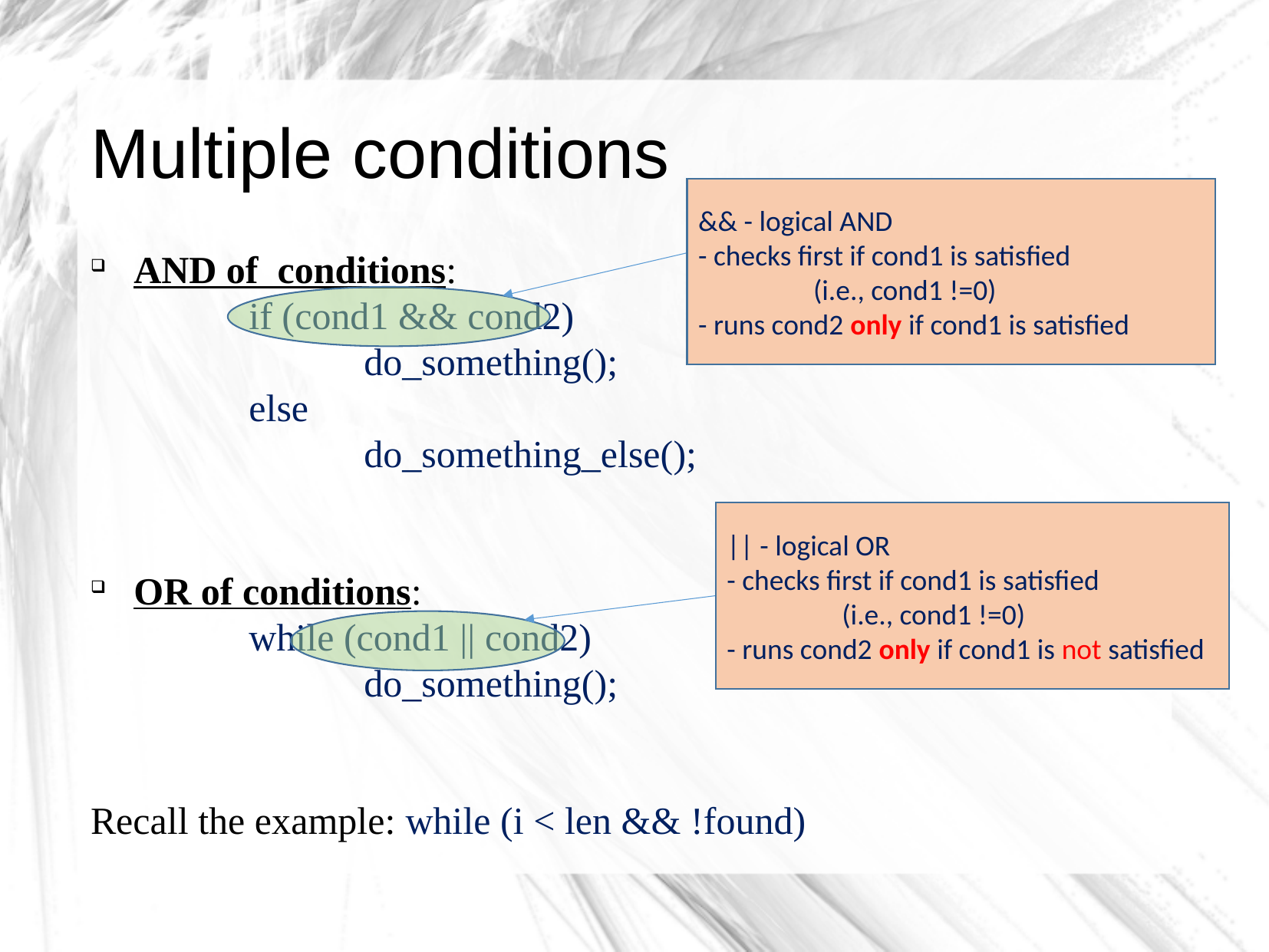

Multiple conditions
&& - logical AND
- checks first if cond1 is satisfied
	(i.e., cond1 !=0)
- runs cond2 only if cond1 is satisfied
AND of  conditions:
	if (cond1 && cond2)
		do_something();
	else
		do_something_else();

OR of conditions:
	while (cond1 || cond2)
		do_something();

Recall the example: while (i < len && !found)

|| - logical OR
- checks first if cond1 is satisfied
	(i.e., cond1 !=0)
- runs cond2 only if cond1 is not satisfied